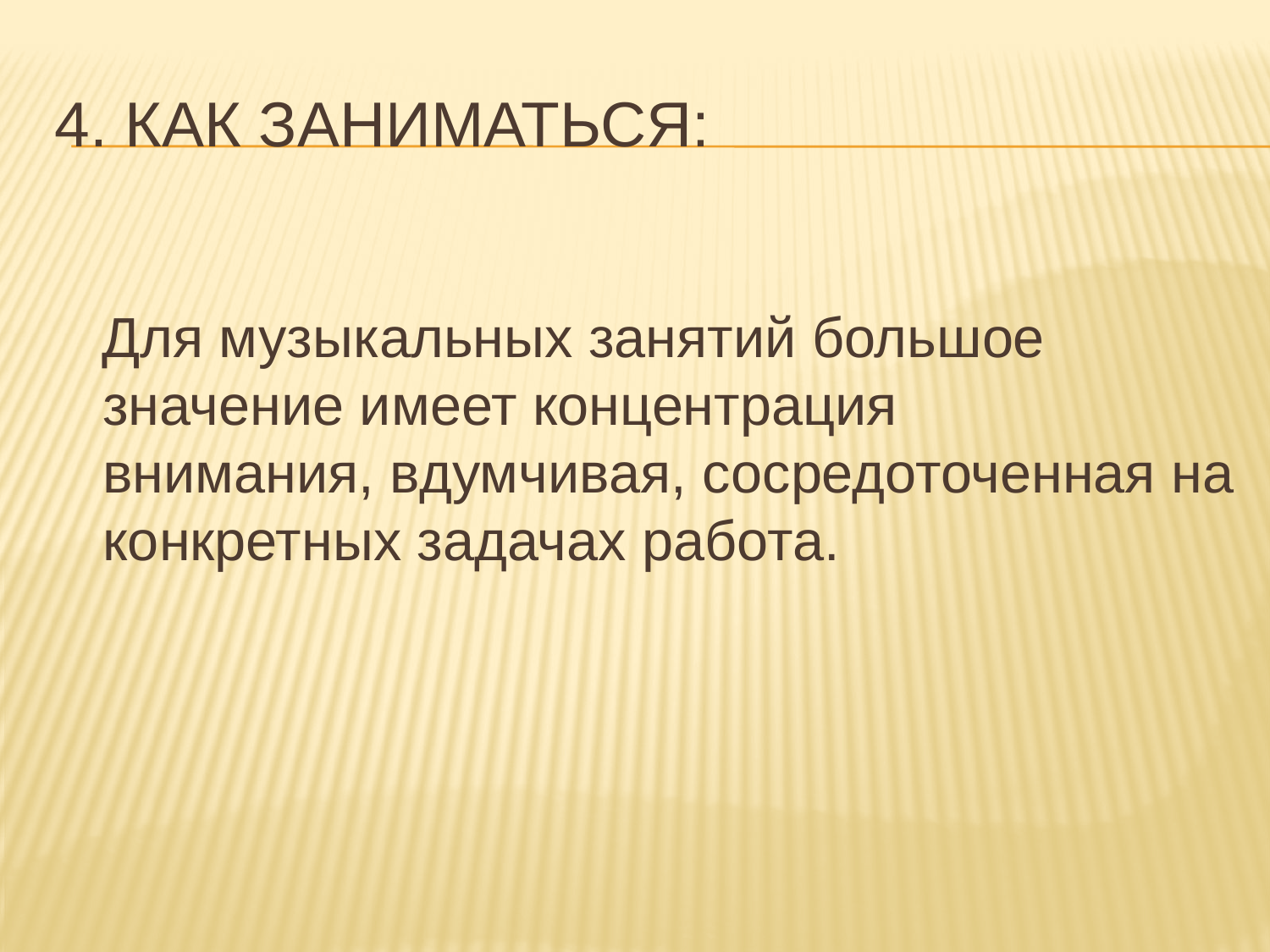

# 4. Как заниматься:

   Для музыкальных занятий большое значение имеет концентрация внимания, вдумчивая, сосредоточенная на конкретных задачах работа.